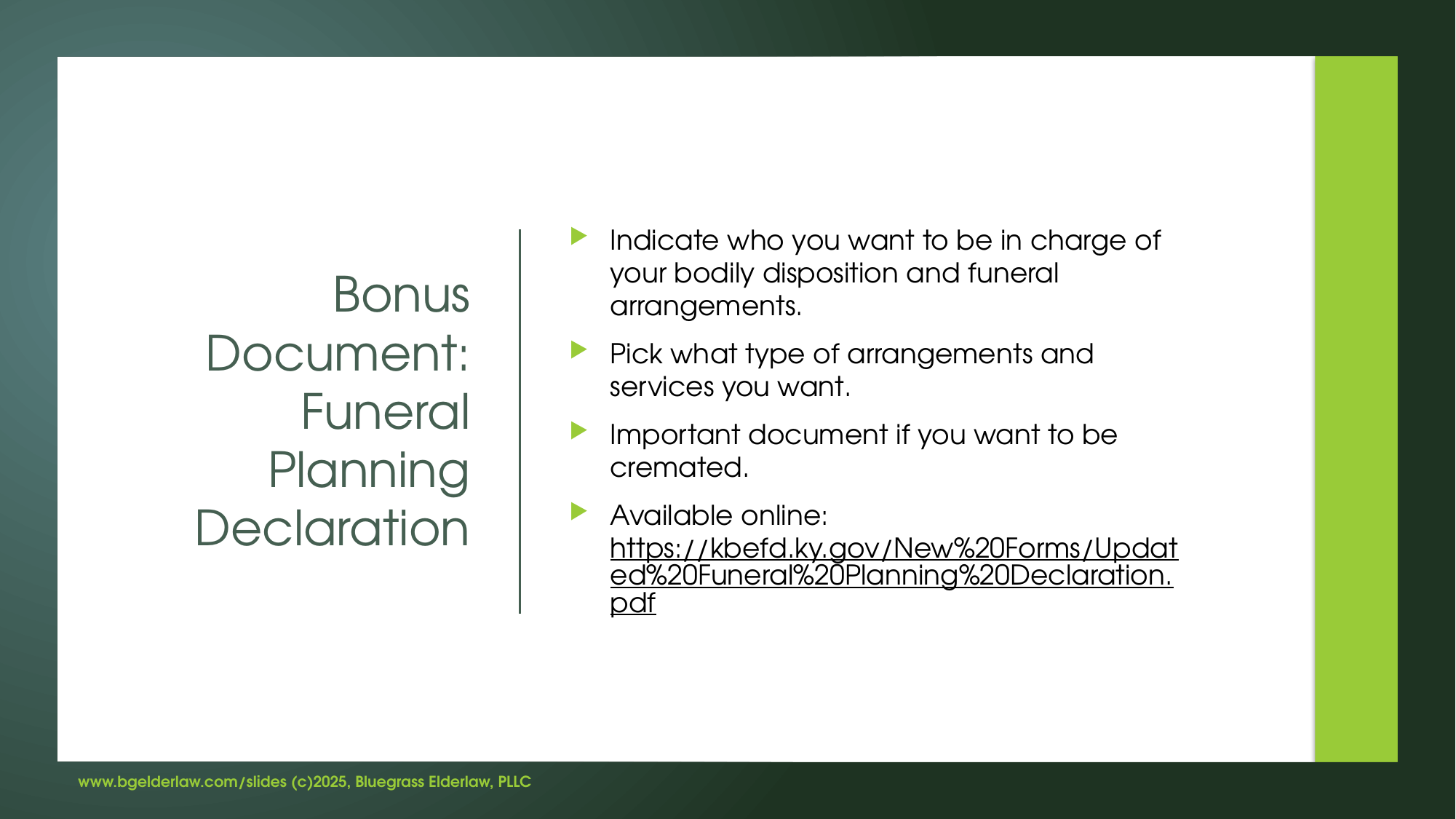

Indicate who you want to be in charge of your bodily disposition and funeral arrangements.
Pick what type of arrangements and services you want.
Important document if you want to be cremated.
Available online: https://kbefd.ky.gov/New%20Forms/Updated%20Funeral%20Planning%20Declaration.pdf
# Bonus Document: Funeral Planning Declaration
www.bgelderlaw.com/slides (c)2025, Bluegrass Elderlaw, PLLC